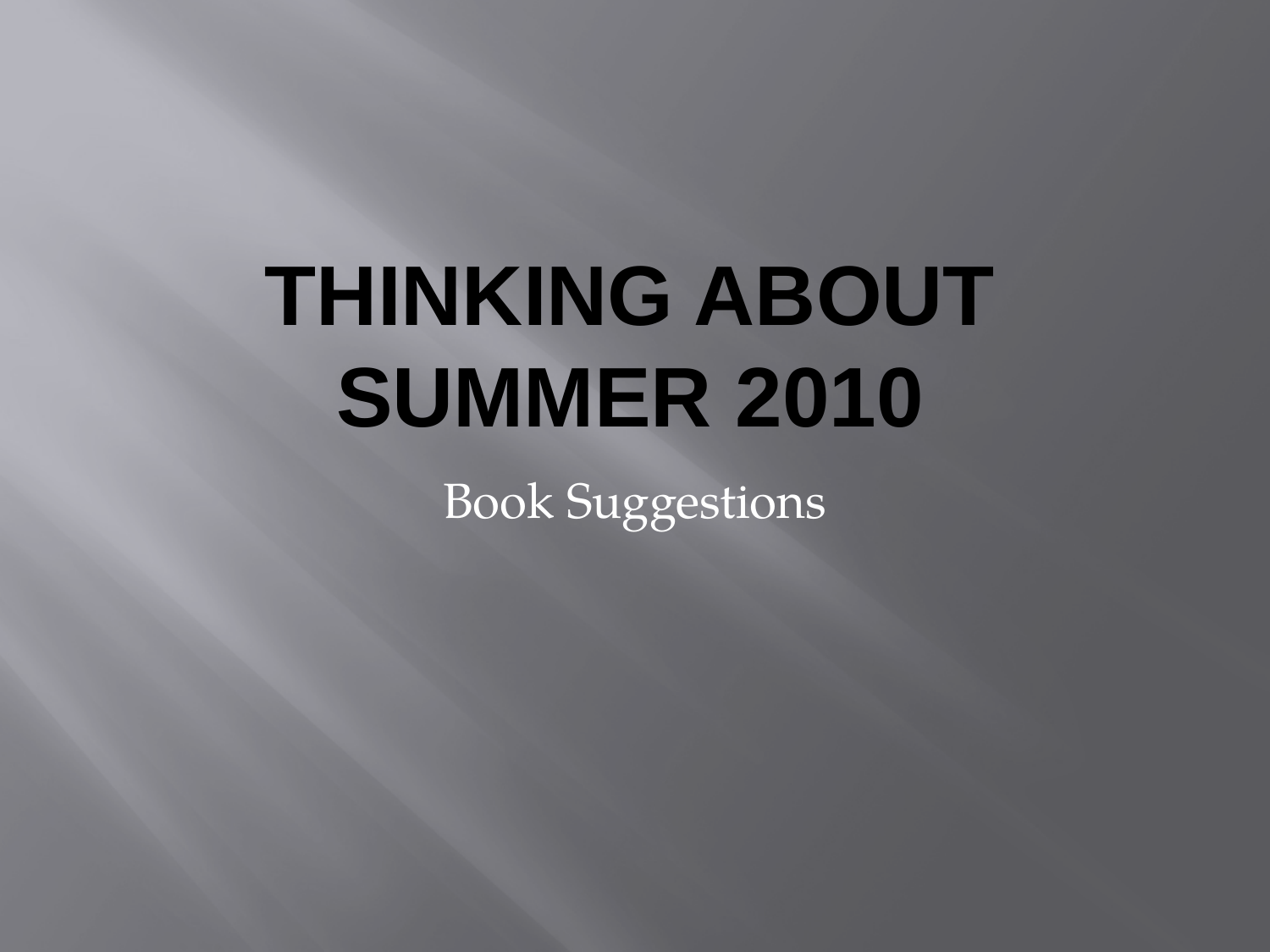

# THINKING ABOUT summer 2010
Book Suggestions